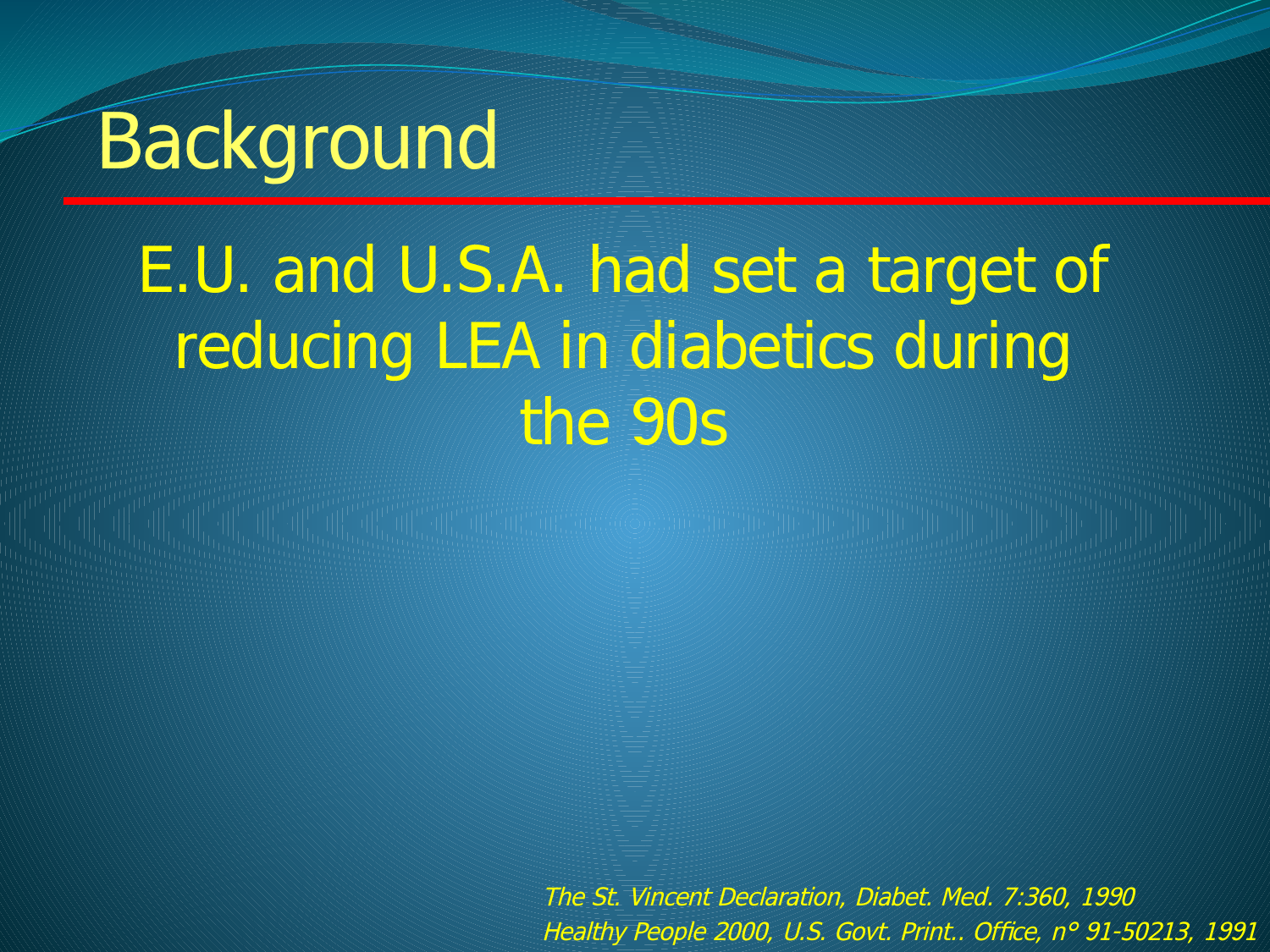

Background

E.U. and U.S.A. had set a target of reducing LEA in diabetics during the 90s
The St. Vincent Declaration, Diabet. Med. 7:360, 1990
Healthy People 2000, U.S. Govt. Print.. Office, n° 91-50213, 1991